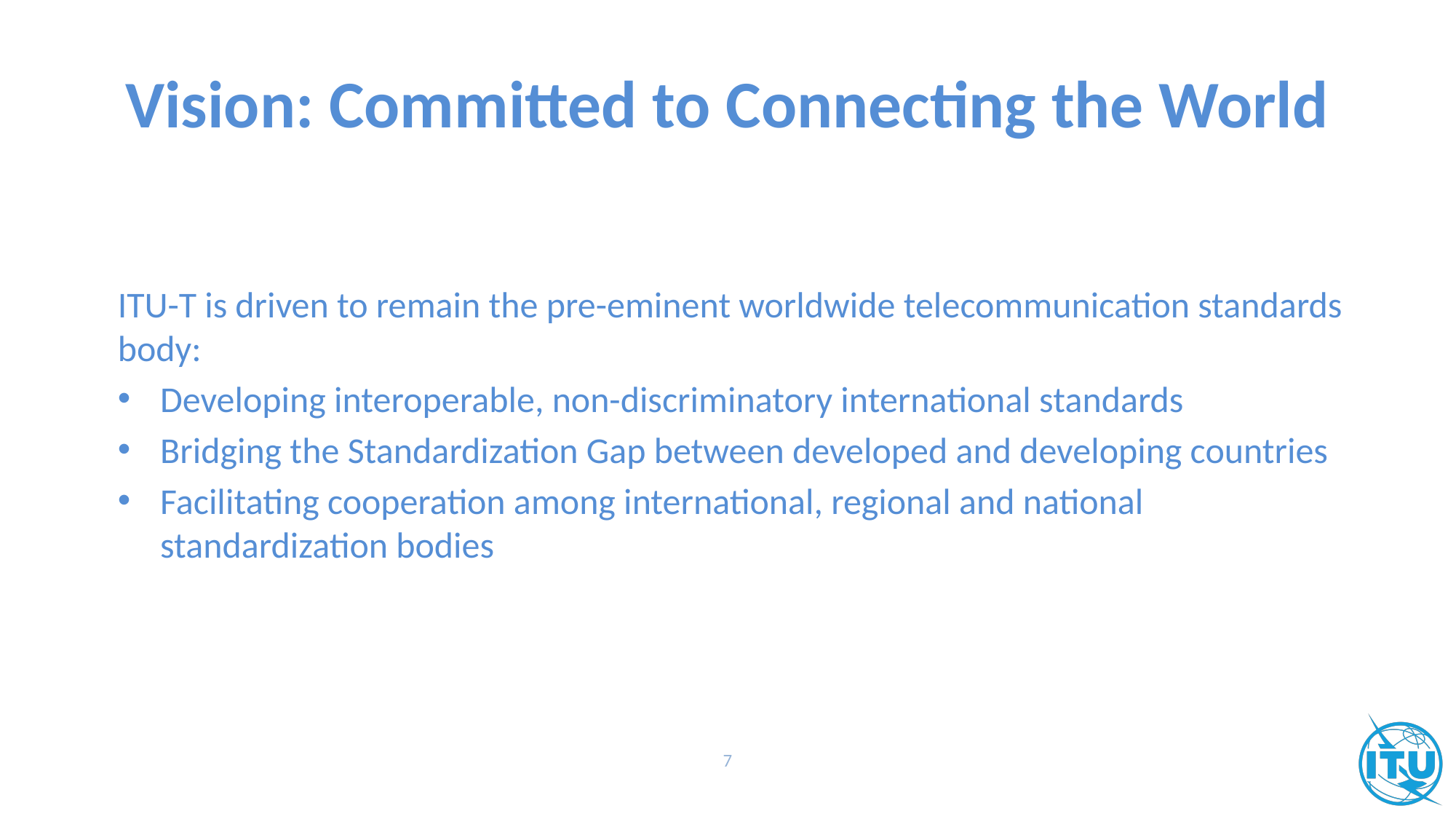

# Vision: Committed to Connecting the World
ITU-T is driven to remain the pre-eminent worldwide telecommunication standards body:
Developing interoperable, non-discriminatory international standards
Bridging the Standardization Gap between developed and developing countries
Facilitating cooperation among international, regional and national standardization bodies
7